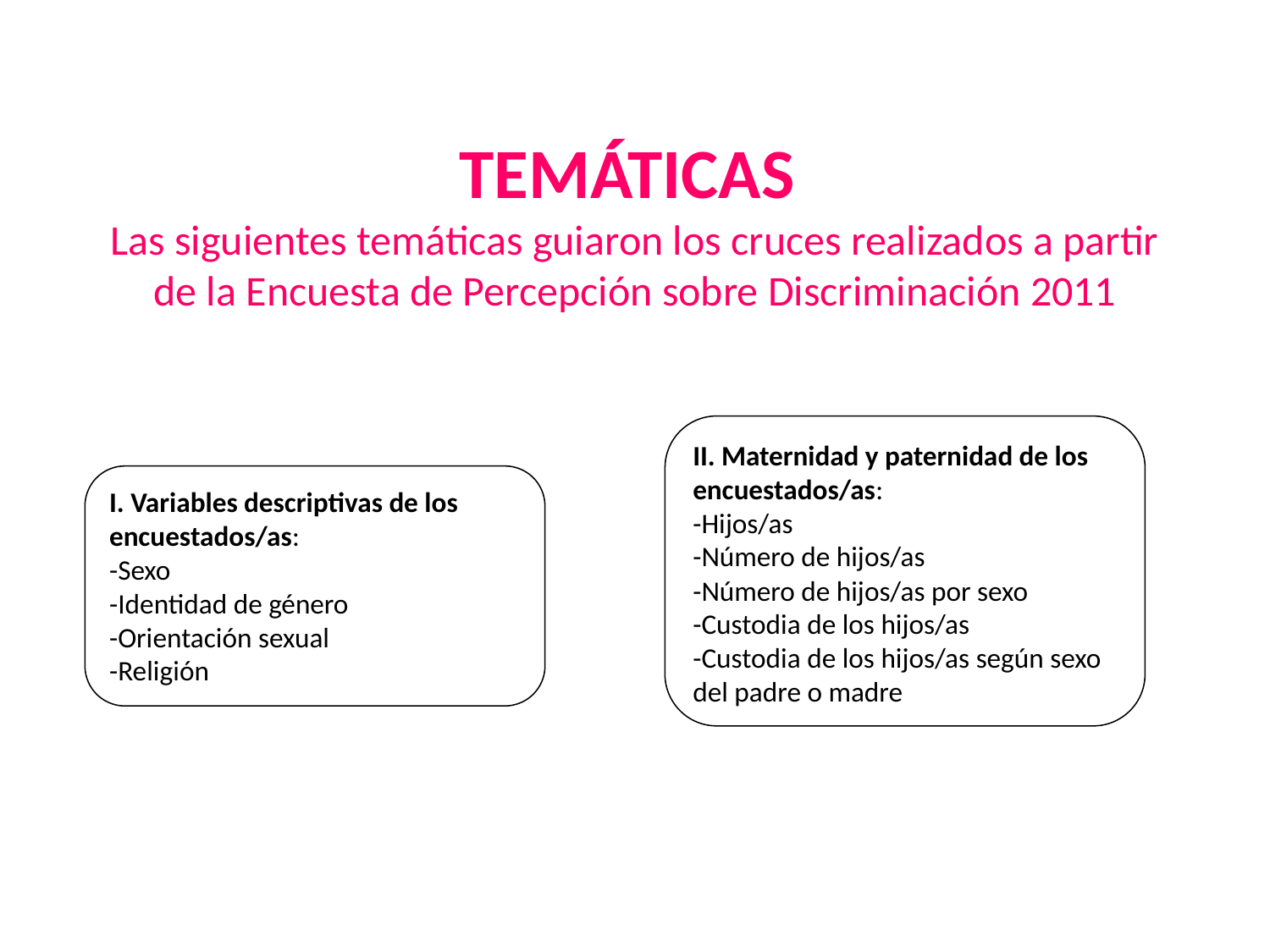

TEMÁTICAS
Las siguientes temáticas guiaron los cruces realizados a partir de la Encuesta de Percepción sobre Discriminación 2011
II. Maternidad y paternidad de los encuestados/as:
-Hijos/as
-Número de hijos/as
-Número de hijos/as por sexo
-Custodia de los hijos/as
-Custodia de los hijos/as según sexo del padre o madre

I. Variables descriptivas de los encuestados/as:
-Sexo
-Identidad de género
-Orientación sexual
-Religión